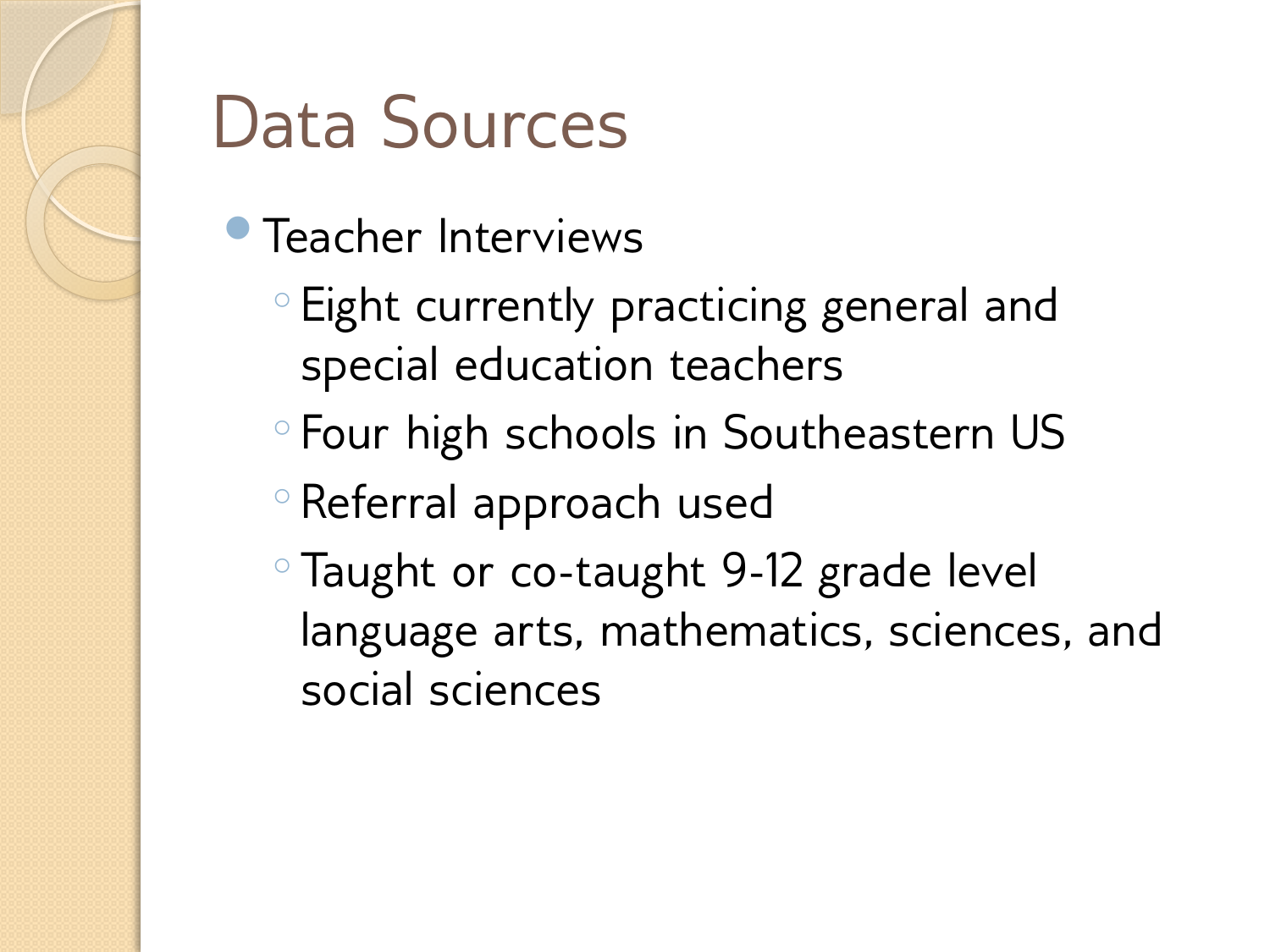

# Data Sources
Teacher Interviews
Eight currently practicing general and special education teachers
Four high schools in Southeastern US
Referral approach used
Taught or co-taught 9-12 grade level language arts, mathematics, sciences, and social sciences